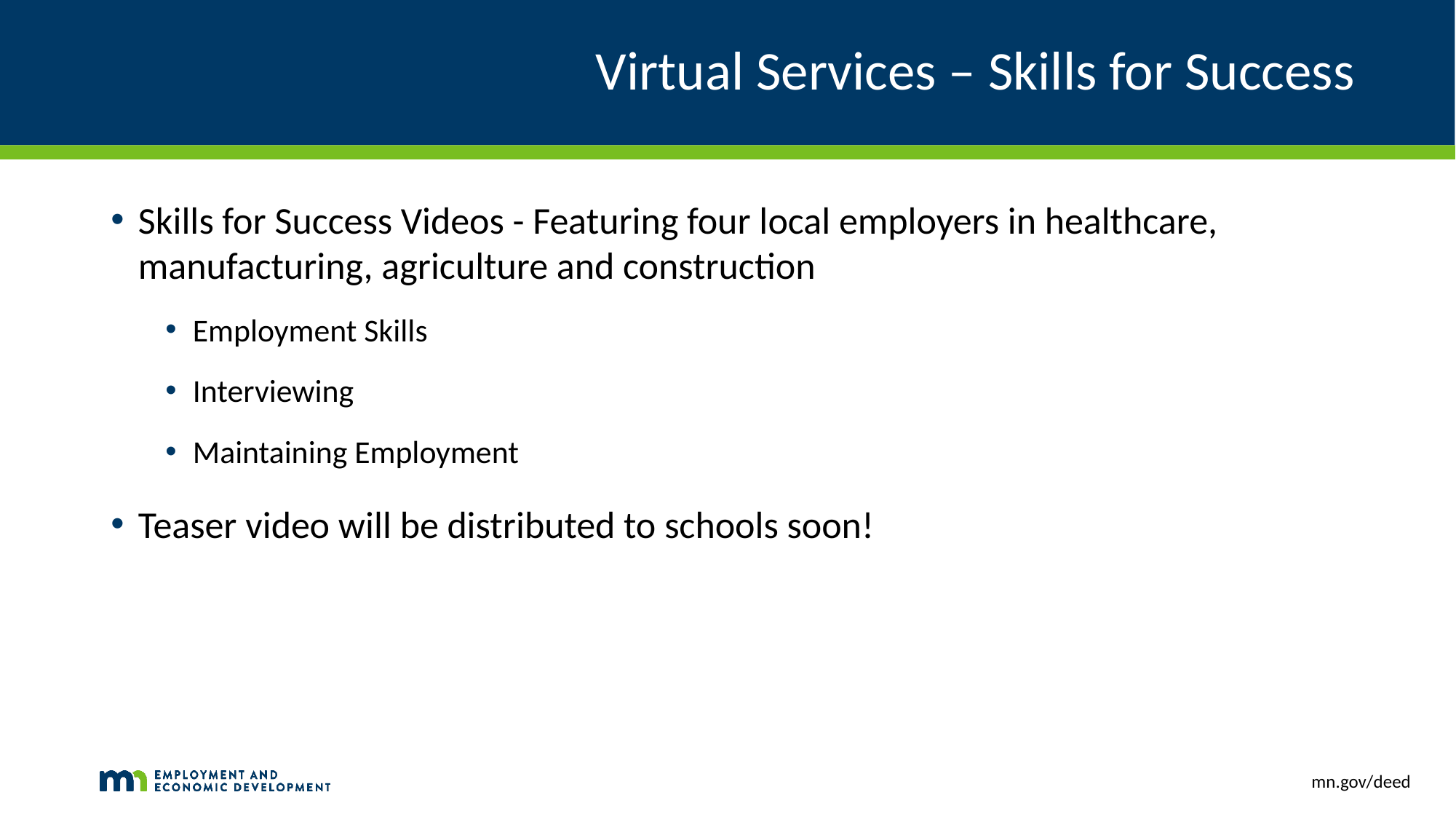

# Virtual Services – Skills for Success
Skills for Success Videos - Featuring four local employers in healthcare, manufacturing, agriculture and construction
Employment Skills
Interviewing
Maintaining Employment
Teaser video will be distributed to schools soon!

mn.gov/deed